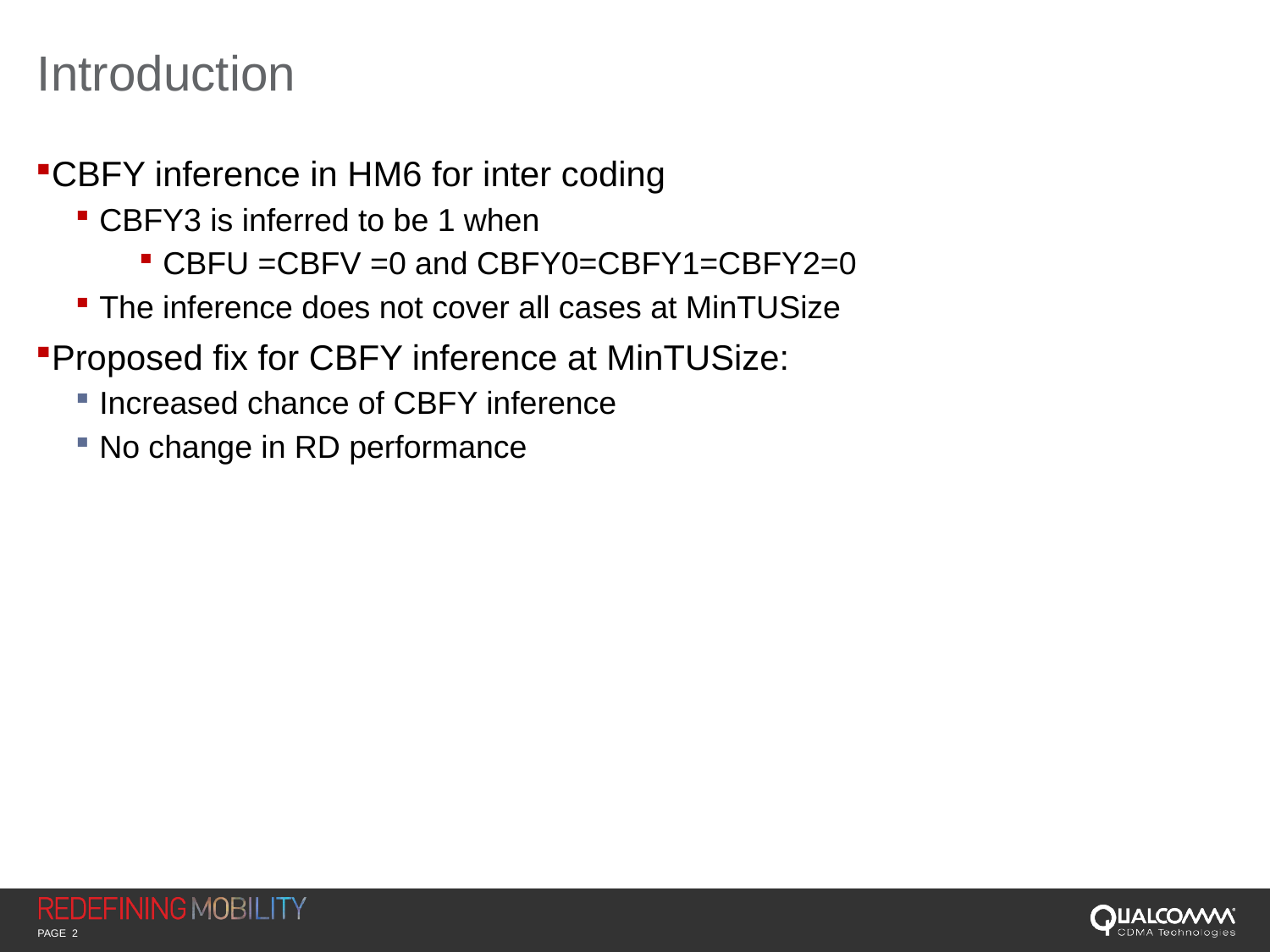

# Introduction
CBFY inference in HM6 for inter coding
CBFY3 is inferred to be 1 when
CBFU =CBFV =0 and CBFY0=CBFY1=CBFY2=0
The inference does not cover all cases at MinTUSize
Proposed fix for CBFY inference at MinTUSize:
Increased chance of CBFY inference
No change in RD performance